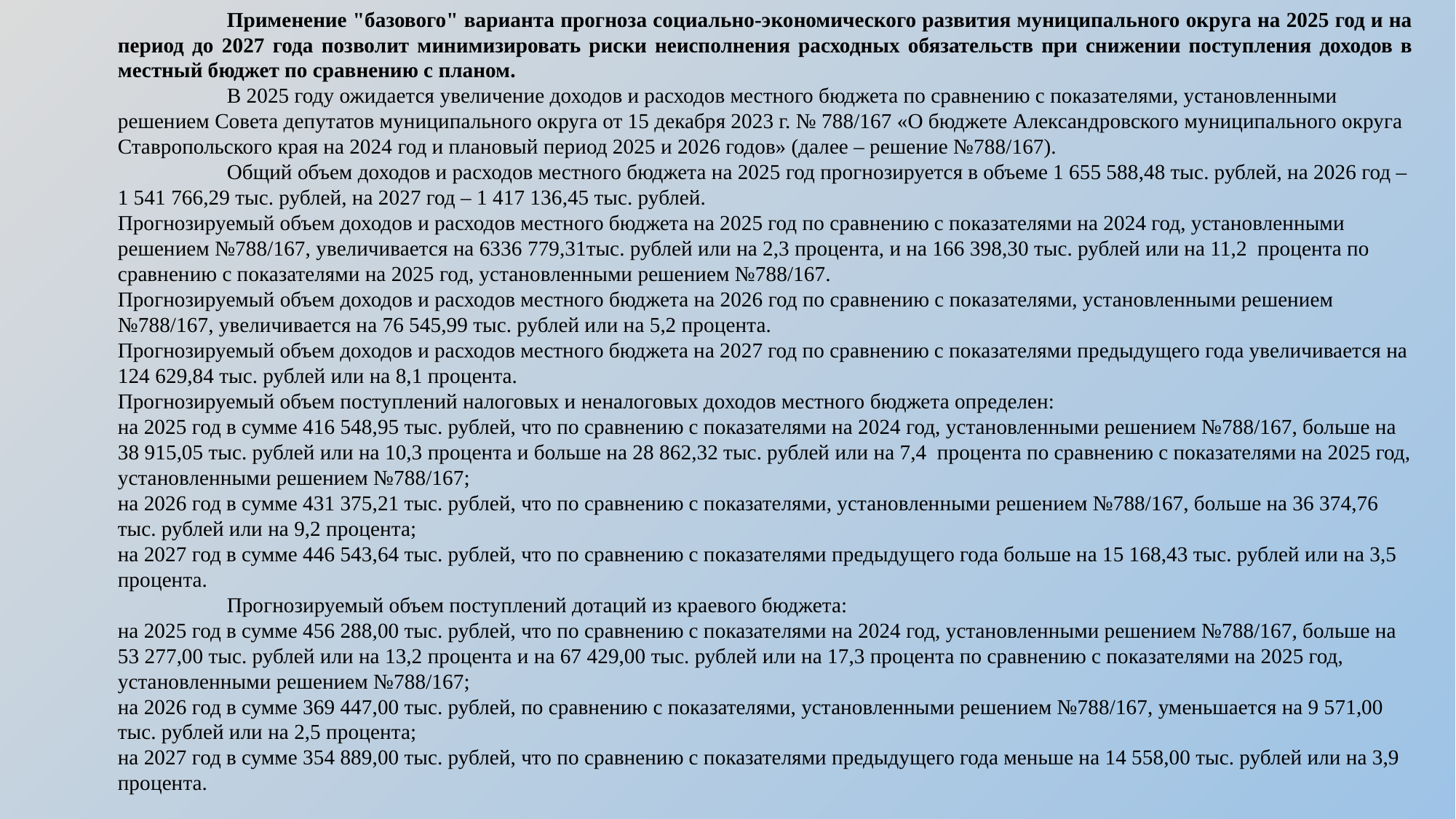

Применение "базового" варианта прогноза социально-экономического развития муниципального округа на 2025 год и на период до 2027 года позволит минимизировать риски неисполнения расходных обязательств при снижении поступления доходов в местный бюджет по сравнению с планом.
	В 2025 году ожидается увеличение доходов и расходов местного бюджета по сравнению с показателями, установленными решением Совета депутатов муниципального округа от 15 декабря 2023 г. № 788/167 «О бюджете Александровского муниципального округа Ставропольского края на 2024 год и плановый период 2025 и 2026 годов» (далее – решение №788/167).
	Общий объем доходов и расходов местного бюджета на 2025 год прогнозируется в объеме 1 655 588,48 тыс. рублей, на 2026 год – 1 541 766,29 тыс. рублей, на 2027 год – 1 417 136,45 тыс. рублей.
Прогнозируемый объем доходов и расходов местного бюджета на 2025 год по сравнению с показателями на 2024 год, установленными решением №788/167, увеличивается на 6336 779,31тыс. рублей или на 2,3 процента, и на 166 398,30 тыс. рублей или на 11,2  процента по сравнению с показателями на 2025 год, установленными решением №788/167.
Прогнозируемый объем доходов и расходов местного бюджета на 2026 год по сравнению с показателями, установленными решением №788/167, увеличивается на 76 545,99 тыс. рублей или на 5,2 процента.
Прогнозируемый объем доходов и расходов местного бюджета на 2027 год по сравнению с показателями предыдущего года увеличивается на 124 629,84 тыс. рублей или на 8,1 процента.
Прогнозируемый объем поступлений налоговых и неналоговых доходов местного бюджета определен:
на 2025 год в сумме 416 548,95 тыс. рублей, что по сравнению с показателями на 2024 год, установленными решением №788/167, больше на 38 915,05 тыс. рублей или на 10,3 процента и больше на 28 862,32 тыс. рублей или на 7,4  процента по сравнению с показателями на 2025 год, установленными решением №788/167;
на 2026 год в сумме 431 375,21 тыс. рублей, что по сравнению с показателями, установленными решением №788/167, больше на 36 374,76 тыс. рублей или на 9,2 процента;
на 2027 год в сумме 446 543,64 тыс. рублей, что по сравнению с показателями предыдущего года больше на 15 168,43 тыс. рублей или на 3,5 процента.
	Прогнозируемый объем поступлений дотаций из краевого бюджета:
на 2025 год в сумме 456 288,00 тыс. рублей, что по сравнению с показателями на 2024 год, установленными решением №788/167, больше на 53 277,00 тыс. рублей или на 13,2 процента и на 67 429,00 тыс. рублей или на 17,3 процента по сравнению с показателями на 2025 год, установленными решением №788/167;
на 2026 год в сумме 369 447,00 тыс. рублей, по сравнению с показателями, установленными решением №788/167, уменьшается на 9 571,00 тыс. рублей или на 2,5 процента;
на 2027 год в сумме 354 889,00 тыс. рублей, что по сравнению с показателями предыдущего года меньше на 14 558,00 тыс. рублей или на 3,9 процента.